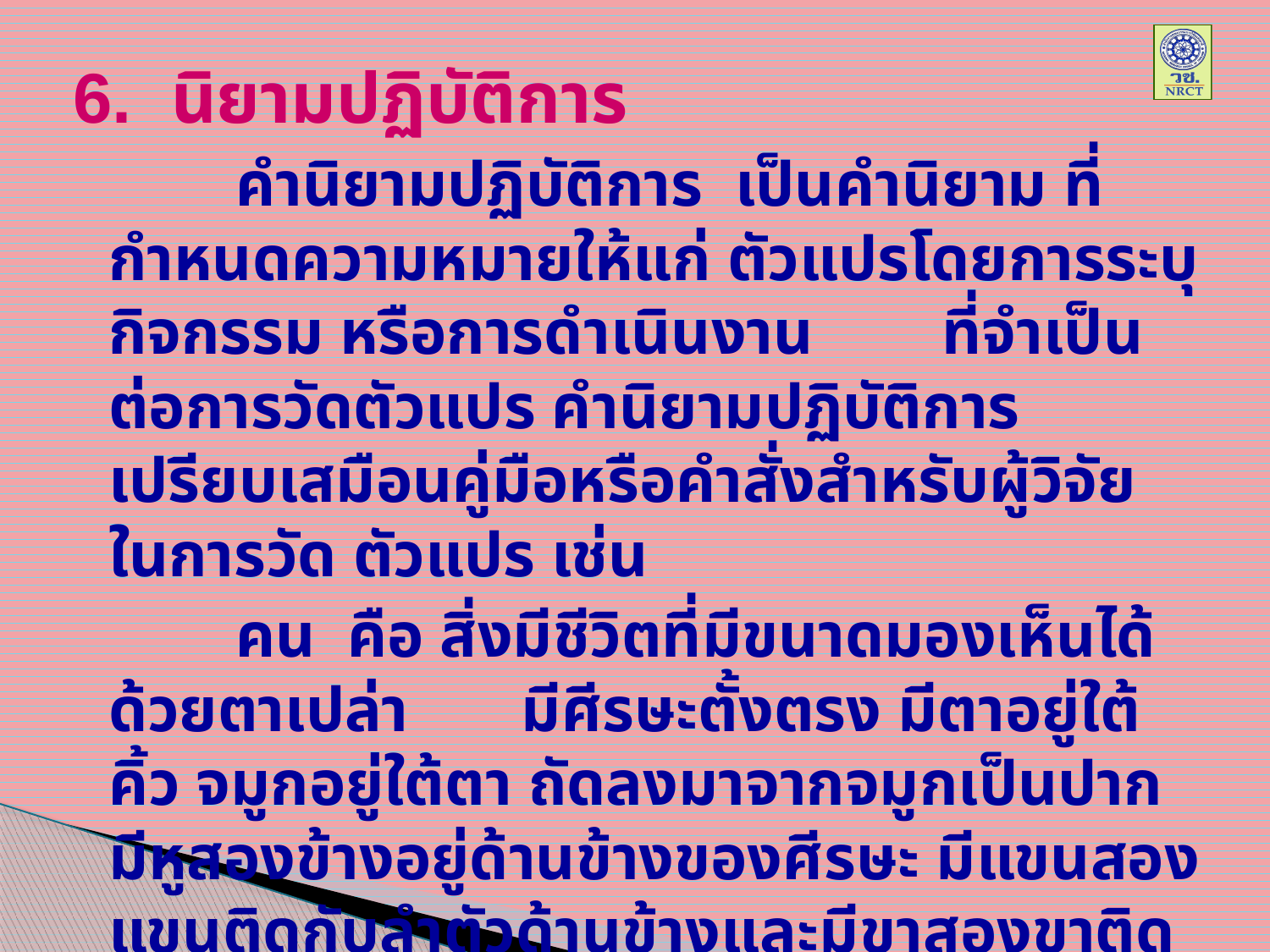

6.  นิยามปฏิบัติการ
		คำนิยามปฏิบัติการ  เป็นคำนิยาม ที่กำหนดความหมายให้แก่ ตัวแปรโดยการระบุกิจกรรม หรือการดำเนินงาน        ที่จำเป็นต่อการวัดตัวแปร คำนิยามปฏิบัติการ เปรียบเสมือนคู่มือหรือคำสั่งสำหรับผู้วิจัย ในการวัด ตัวแปร เช่น
		คน  คือ สิ่งมีชีวิตที่มีขนาดมองเห็นได้ด้วยตาเปล่า       มีศีรษะตั้งตรง มีตาอยู่ใต้คิ้ว จมูกอยู่ใต้ตา ถัดลงมาจากจมูกเป็นปาก มีหูสองข้างอยู่ด้านข้างของศีรษะ มีแขนสองแขนติดกับลำตัวด้านข้างและมีขาสองขาติดอยู่บริเวณด้านล่างของลำตัว